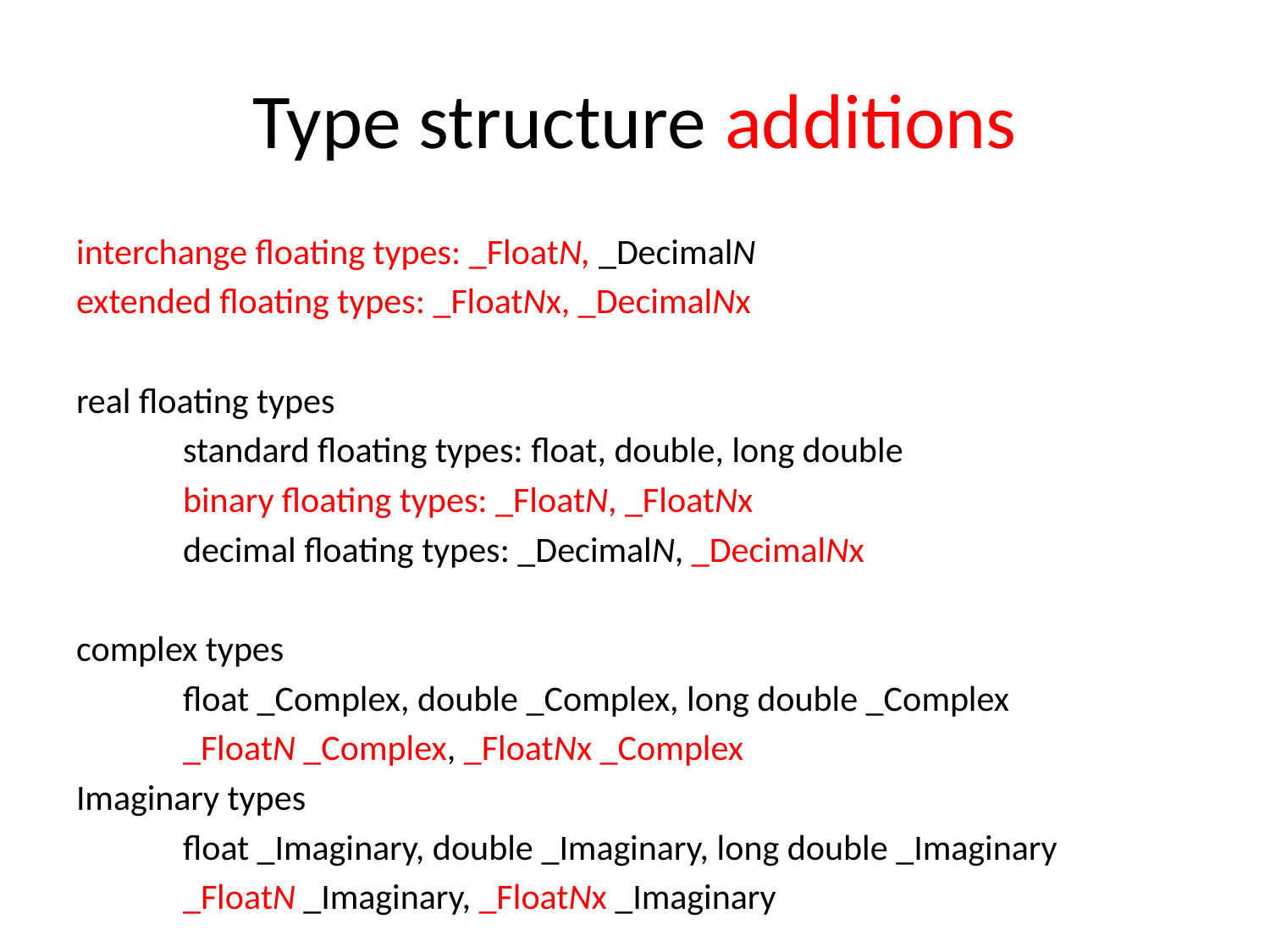

# Type structure additions
interchange floating types: _FloatN, _DecimalN
extended floating types: _FloatNx, _DecimalNx

real floating types
	standard floating types: float, double, long double
	binary floating types: _FloatN, _FloatNx
	decimal floating types: _DecimalN, _DecimalNx

complex types
	float _Complex, double _Complex, long double _Complex
	_FloatN _Complex, _FloatNx _Complex
Imaginary types
	float _Imaginary, double _Imaginary, long double _Imaginary
	_FloatN _Imaginary, _FloatNx _Imaginary